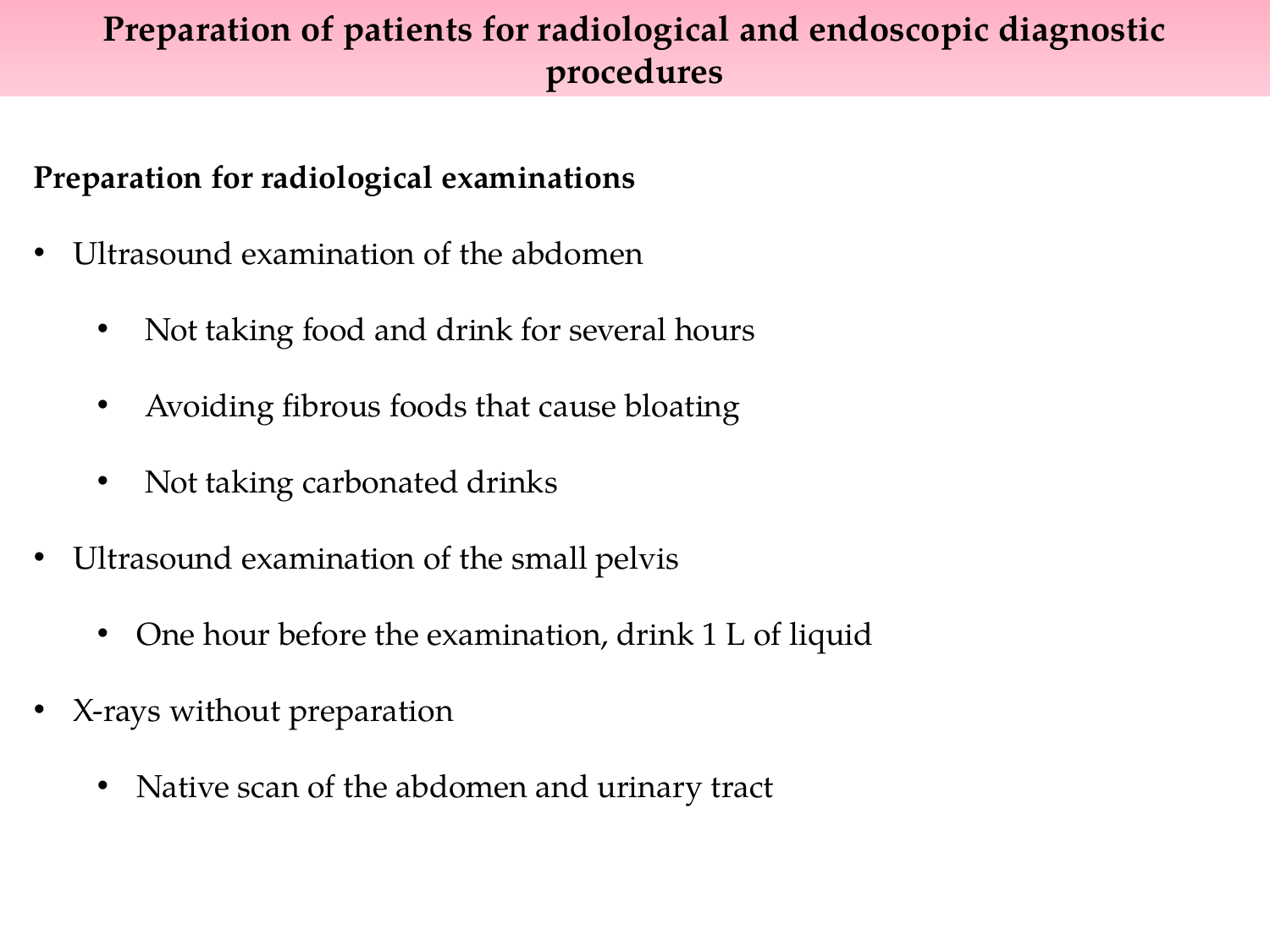

Preparation of patients for radiological and endoscopic diagnostic procedures
Preparation for radiological examinations
Ultrasound examination of the abdomen
Not taking food and drink for several hours
Avoiding fibrous foods that cause bloating
Not taking carbonated drinks
Ultrasound examination of the small pelvis
One hour before the examination, drink 1 L of liquid
X-rays without preparation
Native scan of the abdomen and urinary tract